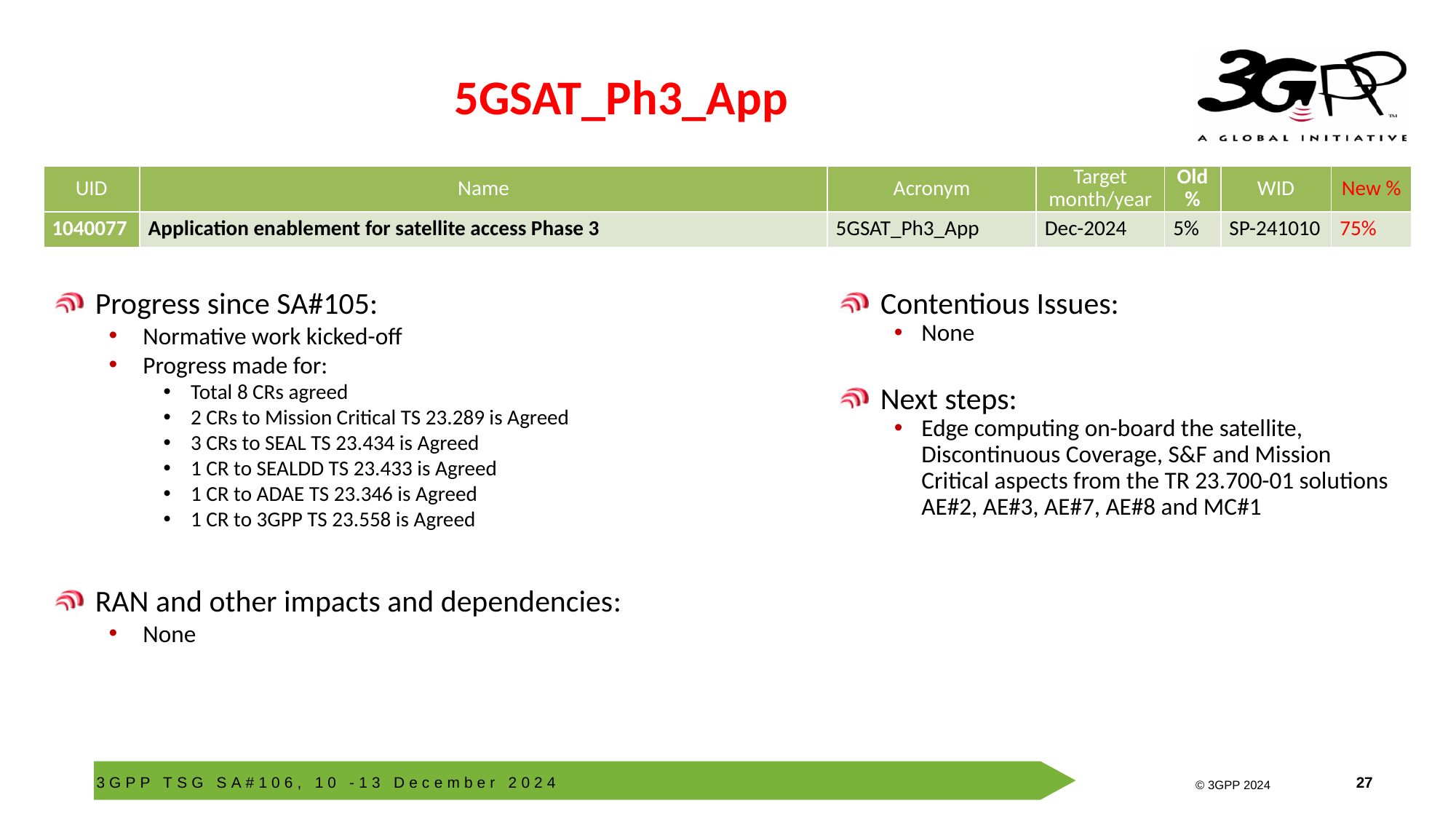

# 5GSAT_Ph3_App
| UID | Name | Acronym | Target month/year | Old % | WID | New % |
| --- | --- | --- | --- | --- | --- | --- |
| 1040077 | Application enablement for satellite access Phase 3 | 5GSAT\_Ph3\_App | Dec-2024 | 5% | SP-241010 | 75% |
Progress since SA#105:
Normative work kicked-off
Progress made for:
Total 8 CRs agreed
2 CRs to Mission Critical TS 23.289 is Agreed
3 CRs to SEAL TS 23.434 is Agreed
1 CR to SEALDD TS 23.433 is Agreed
1 CR to ADAE TS 23.346 is Agreed
1 CR to 3GPP TS 23.558 is Agreed

RAN and other impacts and dependencies:
None

Contentious Issues:
None

Next steps:
Edge computing on-board the satellite, Discontinuous Coverage, S&F and Mission Critical aspects from the TR 23.700-01 solutions AE#2, AE#3, AE#7, AE#8 and MC#1